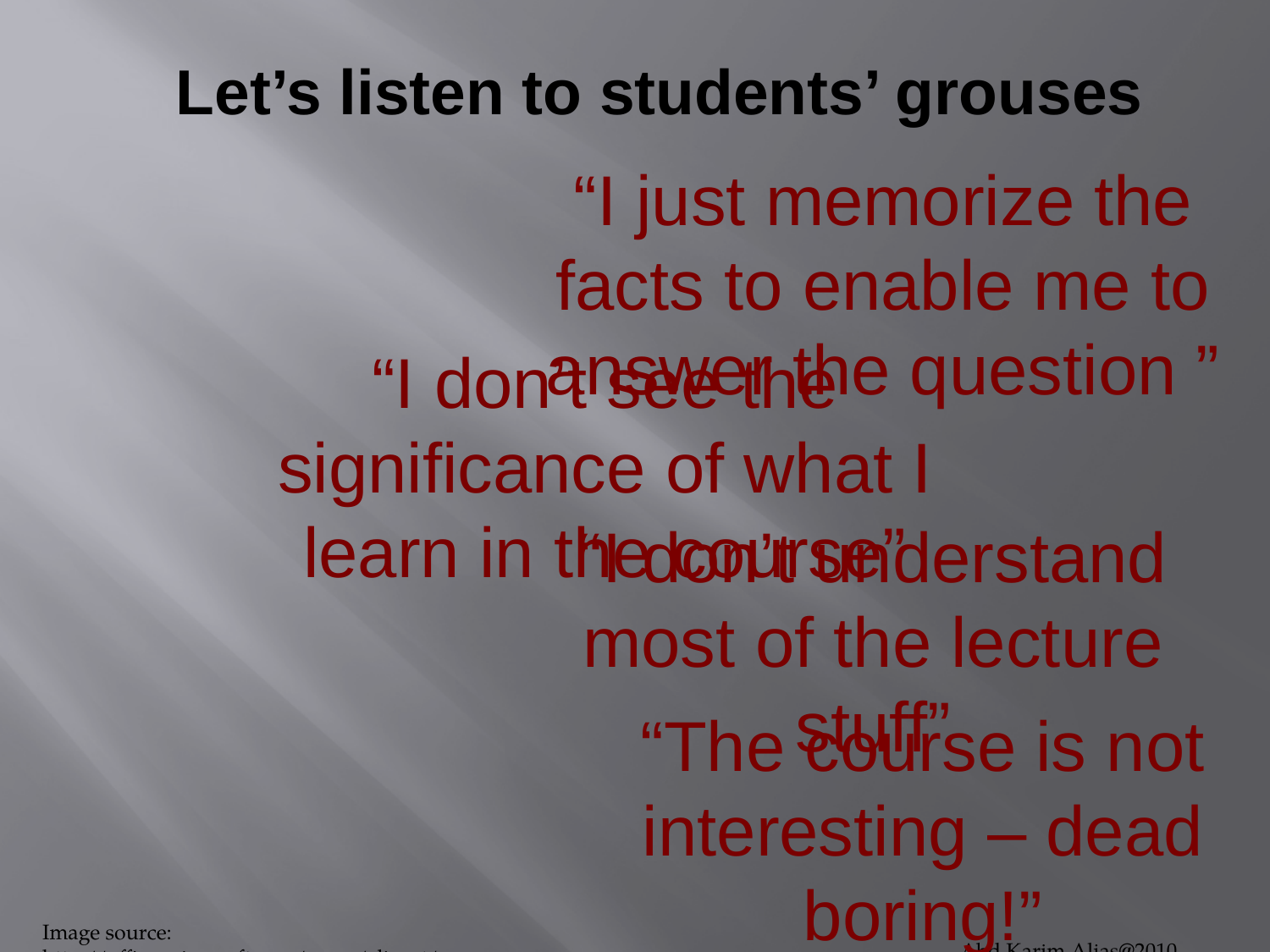

# Let’s listen to students’ grouses
“I just memorize the facts to enable me to answer the question ”
“I don’t see the significance of what I learn in the course”
“I don’t understand most of the lecture stuff”
“The course is not interesting – dead boring!”
Abd Karim Alias@2010
Image source: http://office.microsoft.com/en-us/clipart/